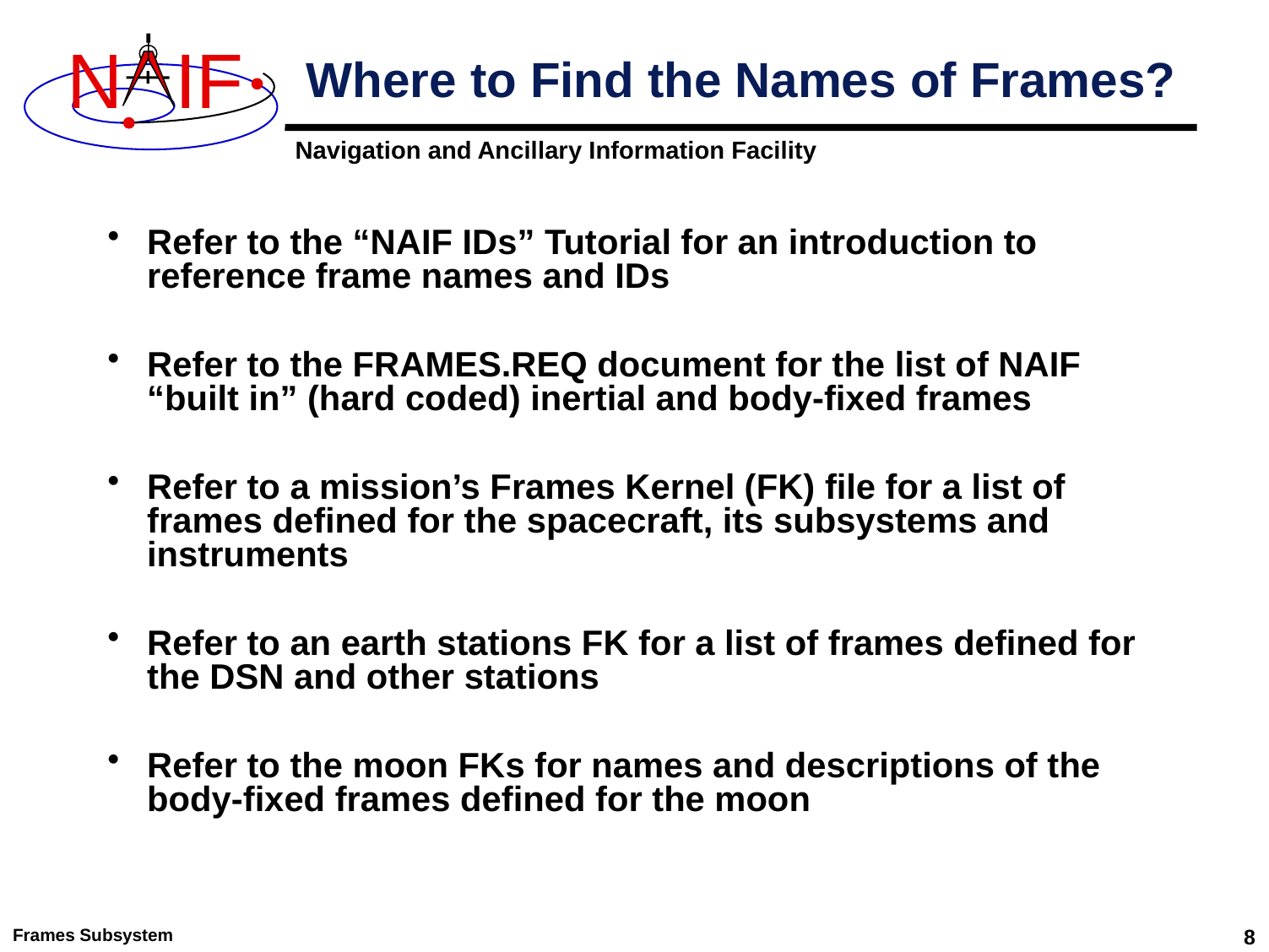

# Where to Find the Names of Frames?
Refer to the “NAIF IDs” Tutorial for an introduction to reference frame names and IDs

Refer to the FRAMES.REQ document for the list of NAIF
“built in” (hard coded) inertial and body-fixed frames

Refer to a mission’s Frames Kernel (FK) file for a list of frames defined for the spacecraft, its subsystems and instruments

Refer to an earth stations FK for a list of frames defined for the DSN and other stations

Refer to the moon FKs for names and descriptions of the body-fixed frames defined for the moon
Frames Subsystem
8